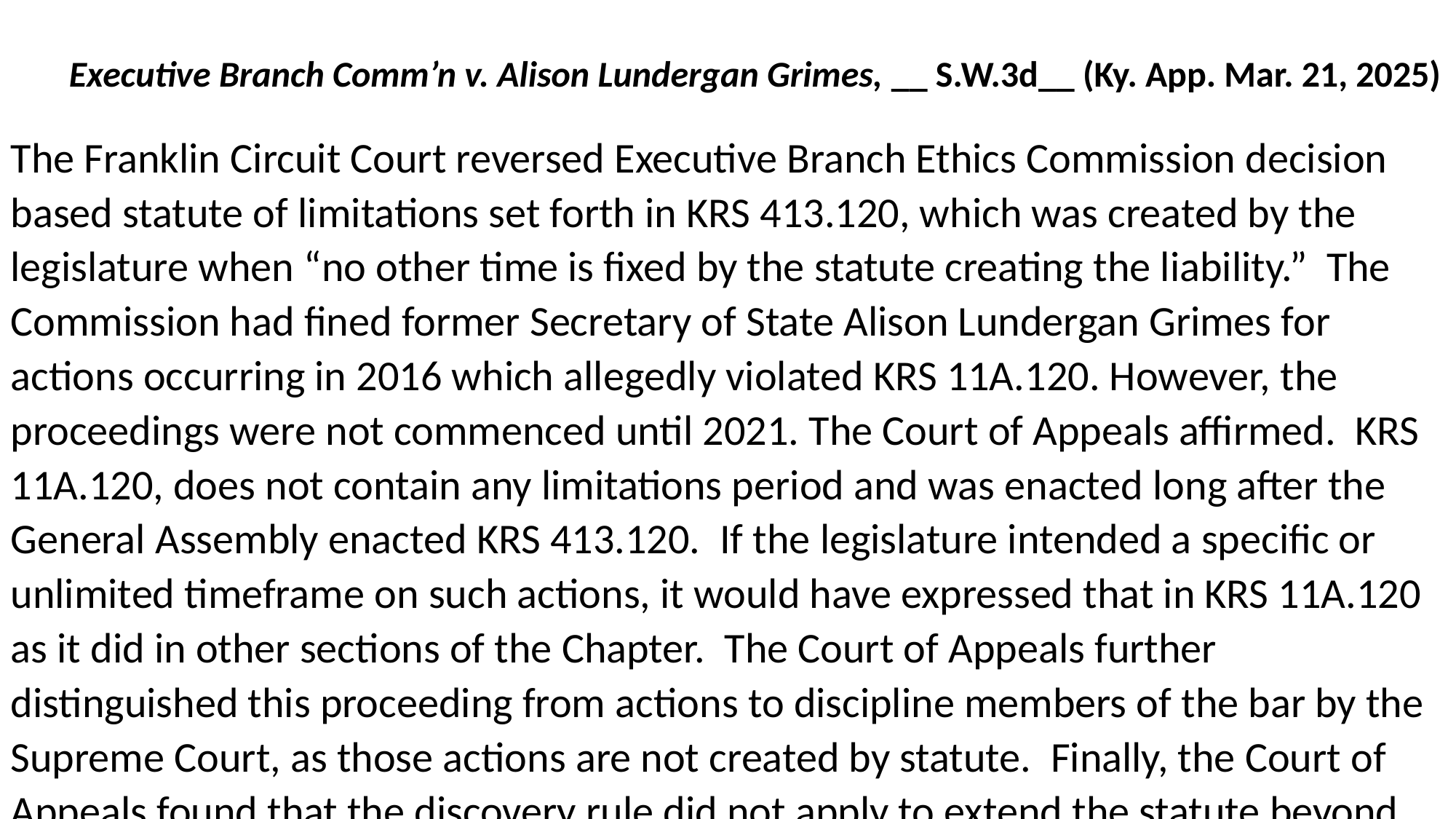

Executive Branch Comm’n v. Alison Lundergan Grimes, __ S.W.3d__ (Ky. App. Mar. 21, 2025)

The Franklin Circuit Court reversed Executive Branch Ethics Commission decision based statute of limitations set forth in KRS 413.120, which was created by the legislature when “no other time is fixed by the statute creating the liability.”  The Commission had fined former Secretary of State Alison Lundergan Grimes for actions occurring in 2016 which allegedly violated KRS 11A.120. However, the proceedings were not commenced until 2021. The Court of Appeals affirmed.  KRS 11A.120, does not contain any limitations period and was enacted long after the General Assembly enacted KRS 413.120.  If the legislature intended a specific or unlimited timeframe on such actions, it would have expressed that in KRS 11A.120 as it did in other sections of the Chapter.  The Court of Appeals further distinguished this proceeding from actions to discipline members of the bar by the Supreme Court, as those actions are not created by statute.  Finally, the Court of Appeals found that the discovery rule did not apply to extend the statute beyond the five-year limitations period set by KRS 413.120.